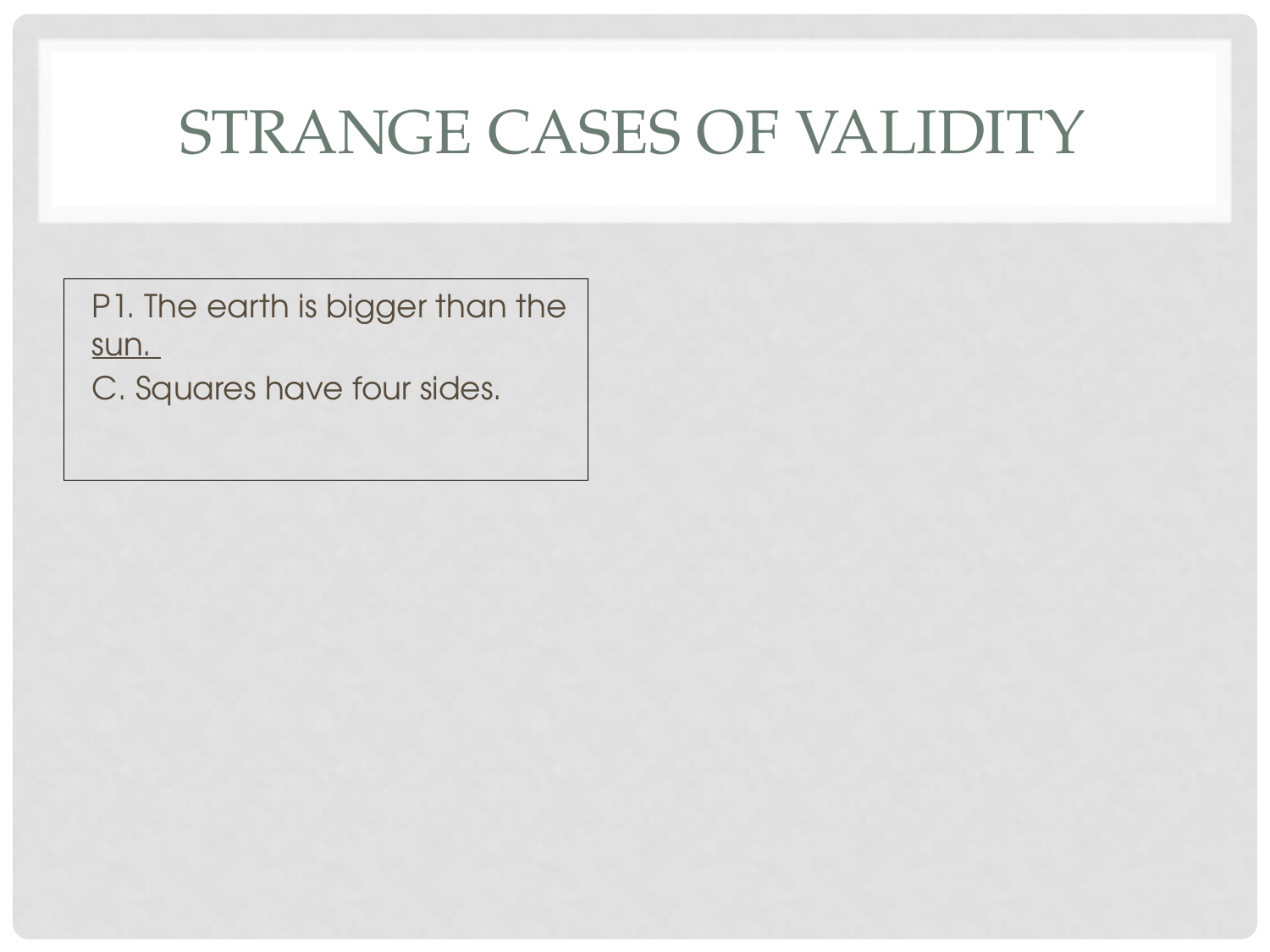

# Strange cases of validity
P1. The earth is bigger than the sun.
C. Squares have four sides.